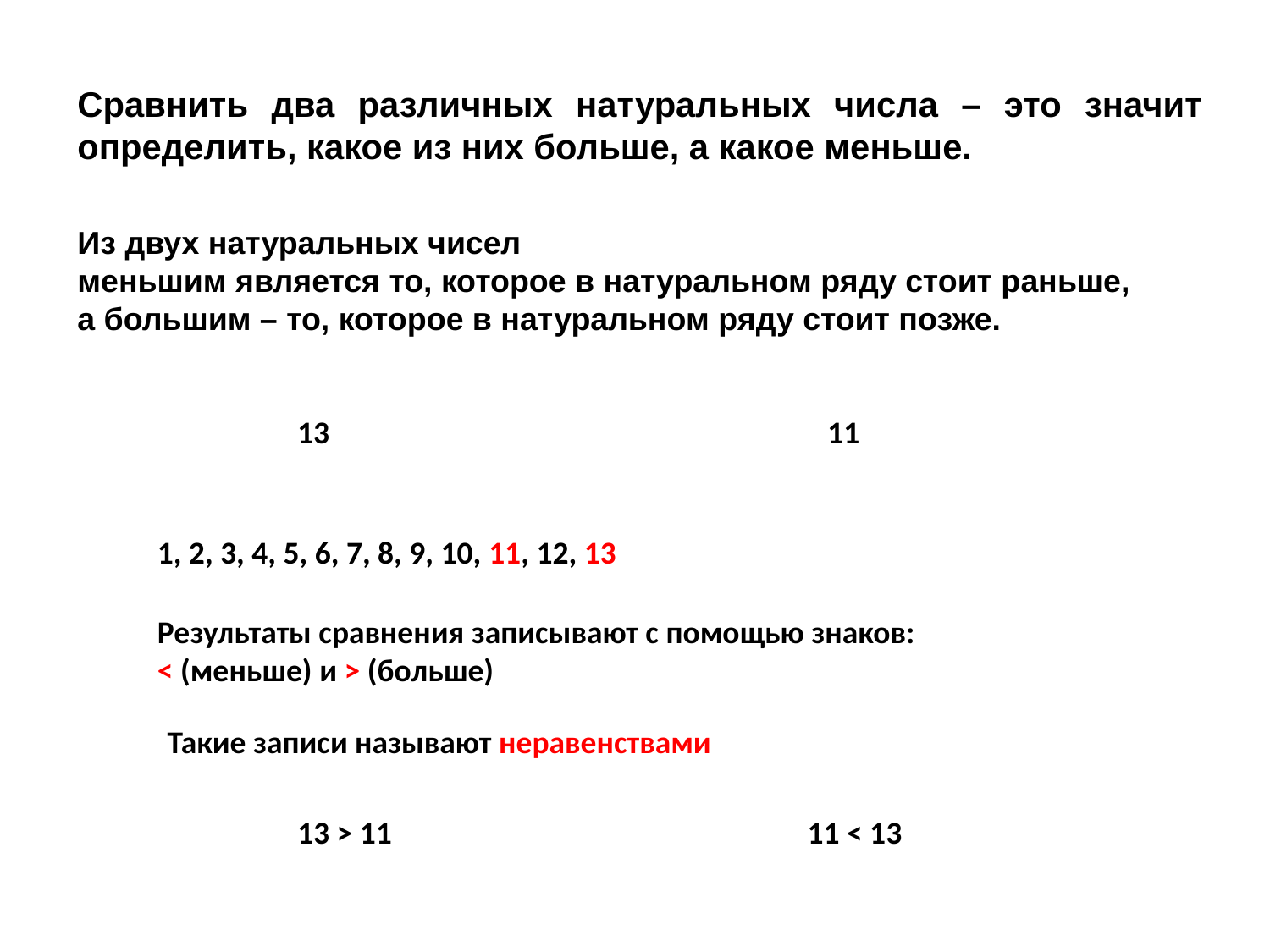

Сравнить два различных натуральных числа – это значит определить, какое из них больше, а какое меньше.
Из двух натуральных чисел
меньшим является то, которое в натуральном ряду стоит раньше,
а большим – то, которое в натуральном ряду стоит позже.
13
11
1, 2, 3, 4, 5, 6, 7, 8, 9, 10, 11, 12, 13
Результаты сравнения записывают с помощью знаков:
< (меньше) и > (больше)

Такие записи называют неравенствами
13 > 11
11 < 13